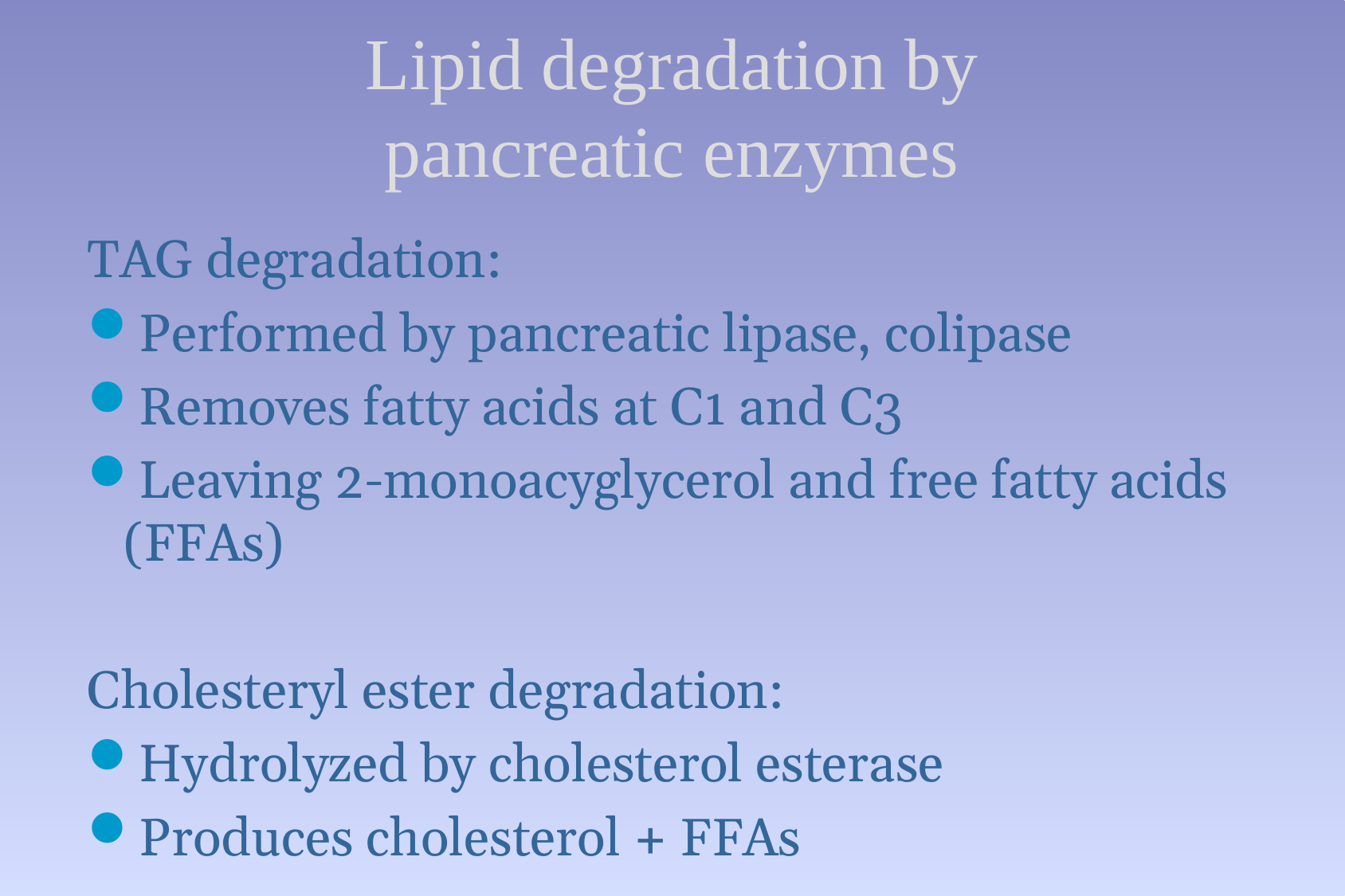

# Lipid degradation by pancreatic enzymes
TAG degradation:
Performed by pancreatic lipase, colipase
Removes fatty acids at C1 and C3
Leaving 2-monoacyglycerol and free fatty acids (FFAs)

Cholesteryl ester degradation:
Hydrolyzed by cholesterol esterase
Produces cholesterol + FFAs